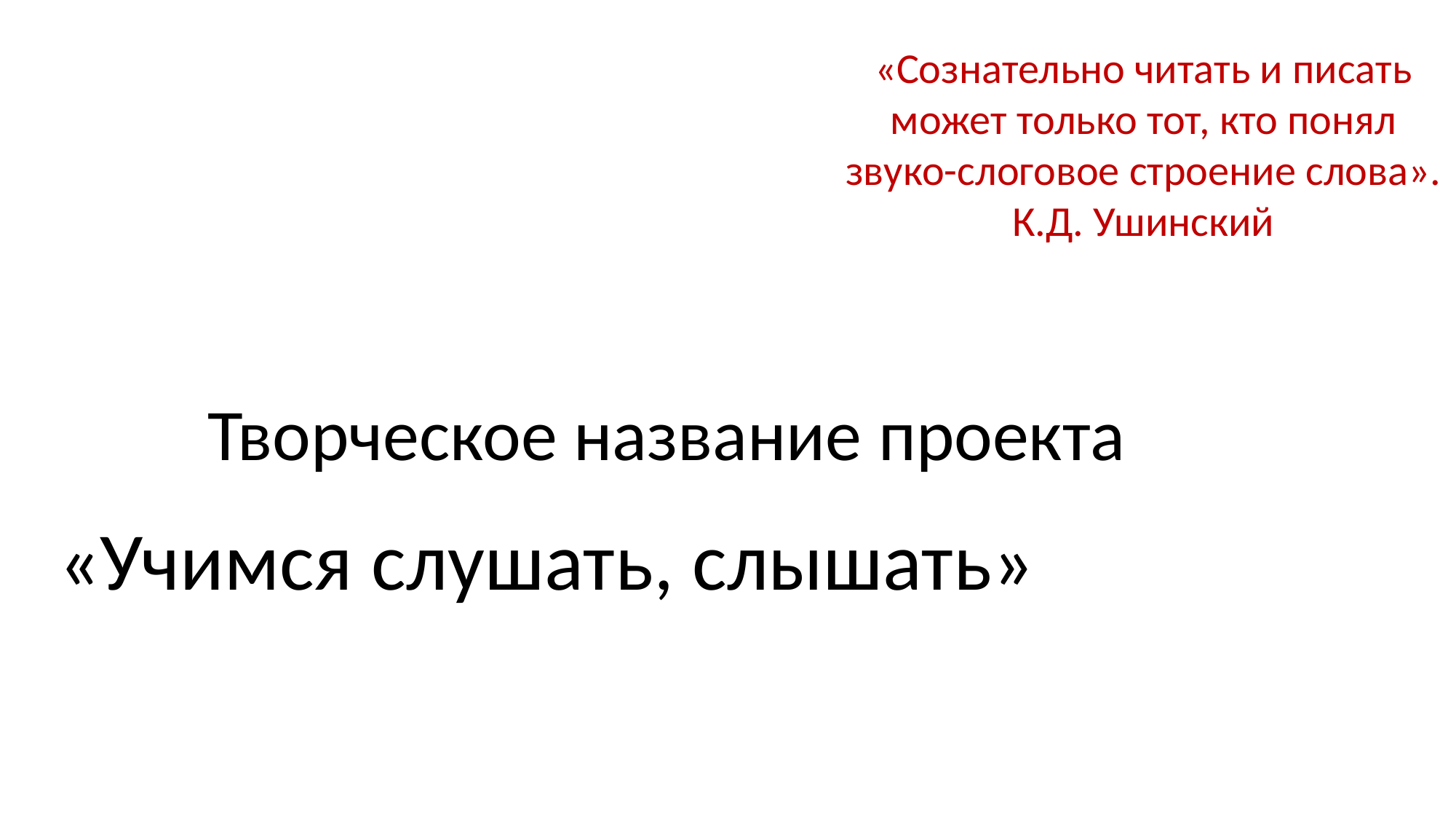

«Сознательно читать и писать может только тот, кто понял звуко-слоговое строение слова». К.Д. Ушинский
Творческое название проекта

«Учимся слушать, слышать»